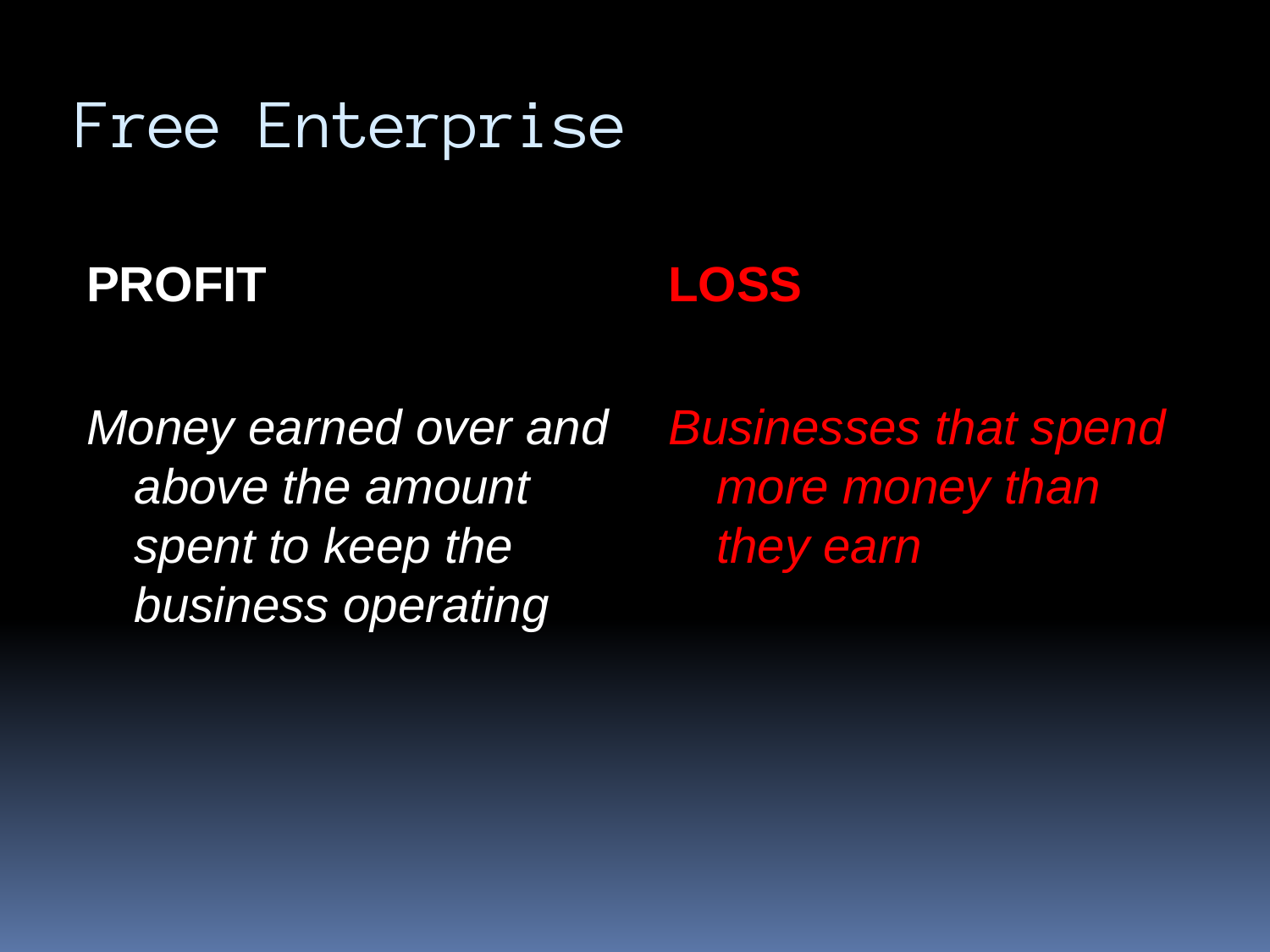

# Free Enterprise
PROFIT

Money earned over and above the amount spent to keep the business operating
LOSS

Businesses that spend more money than they earn